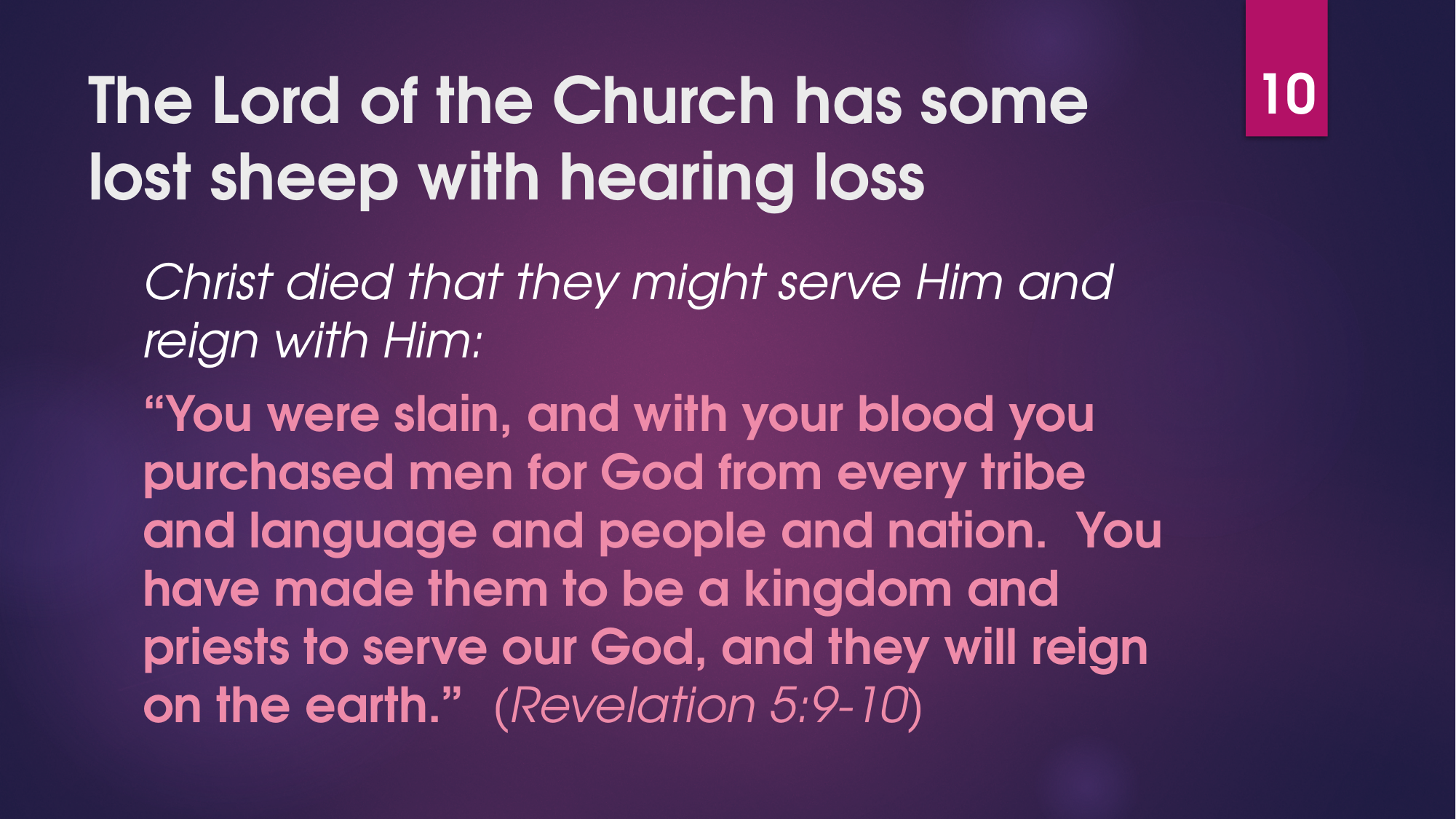

# The Lord of the Church has some lost sheep with hearing loss
10
Christ died that they might serve Him and reign with Him:
“You were slain, and with your blood you purchased men for God from every tribe and language and people and nation.  You have made them to be a kingdom and priests to serve our God, and they will reign on the earth.”  (Revelation 5:9-10)